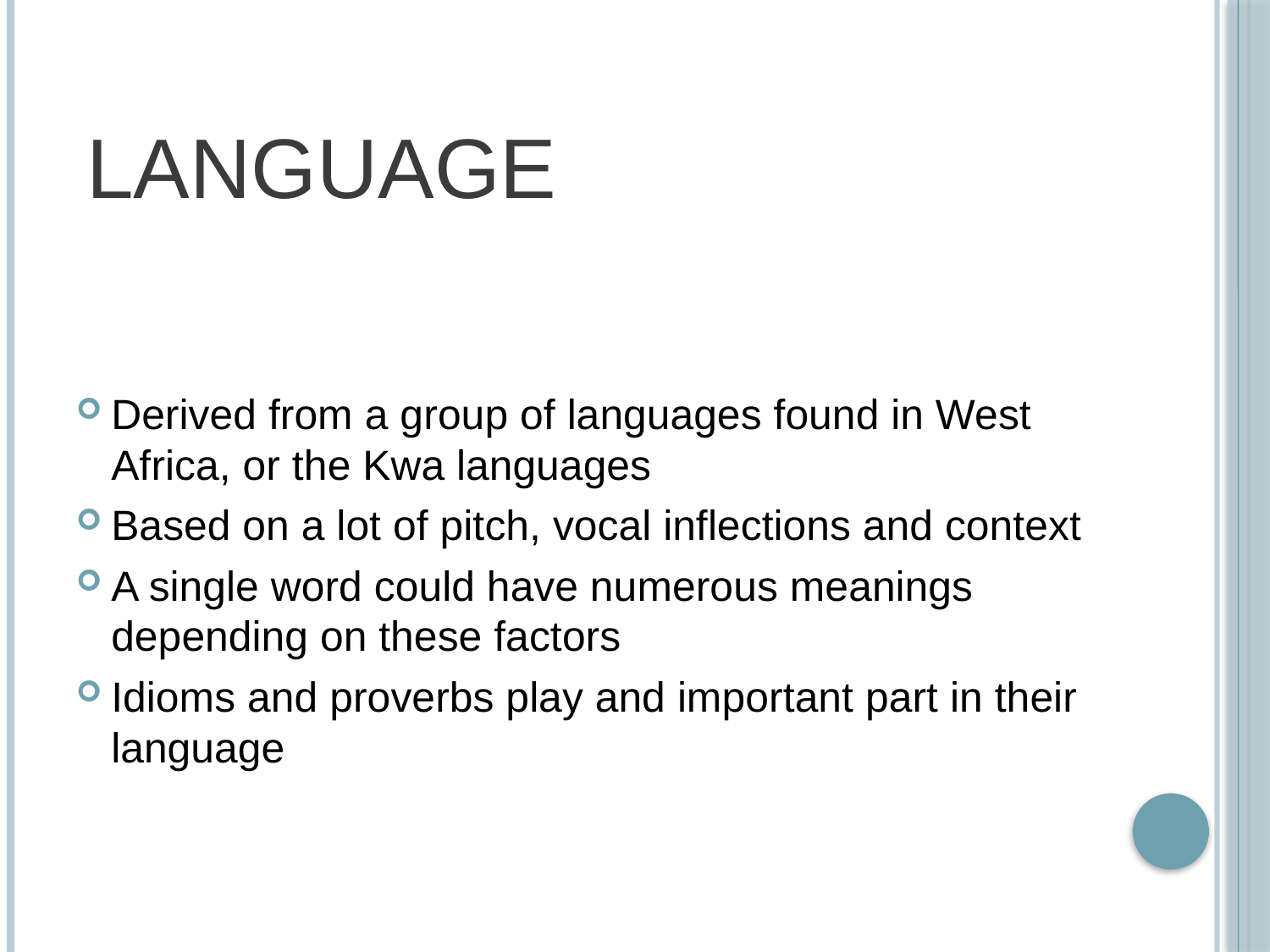

# Language
Derived from a group of languages found in West Africa, or the Kwa languages
Based on a lot of pitch, vocal inflections and context
A single word could have numerous meanings depending on these factors
Idioms and proverbs play and important part in their language